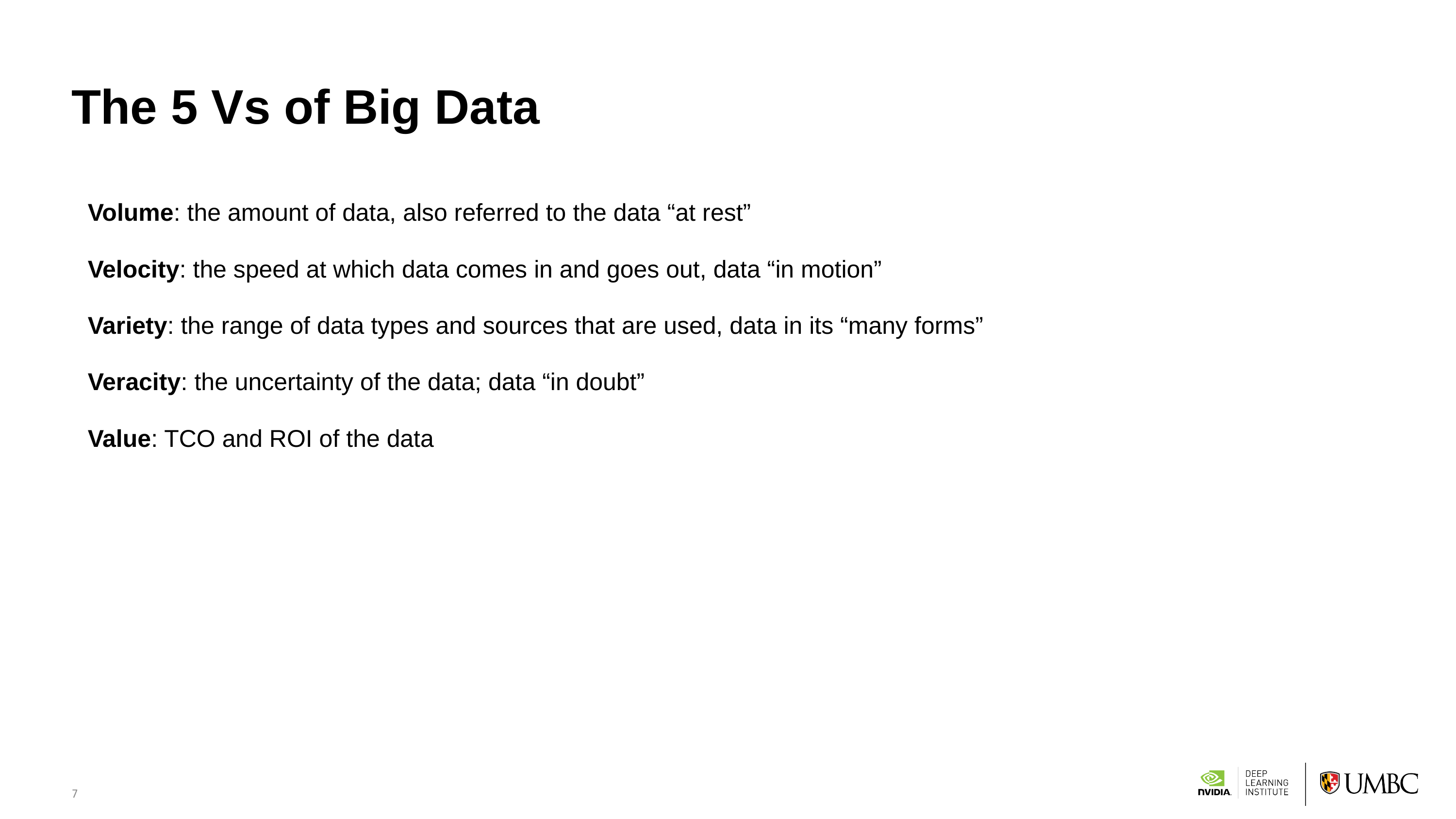

7
# The 5 Vs of Big Data
Volume: the amount of data, also referred to the data “at rest”
Velocity: the speed at which data comes in and goes out, data “in motion”
Variety: the range of data types and sources that are used, data in its “many forms”
Veracity: the uncertainty of the data; data “in doubt”
Value: TCO and ROI of the data

© Cambridge University Press 2018